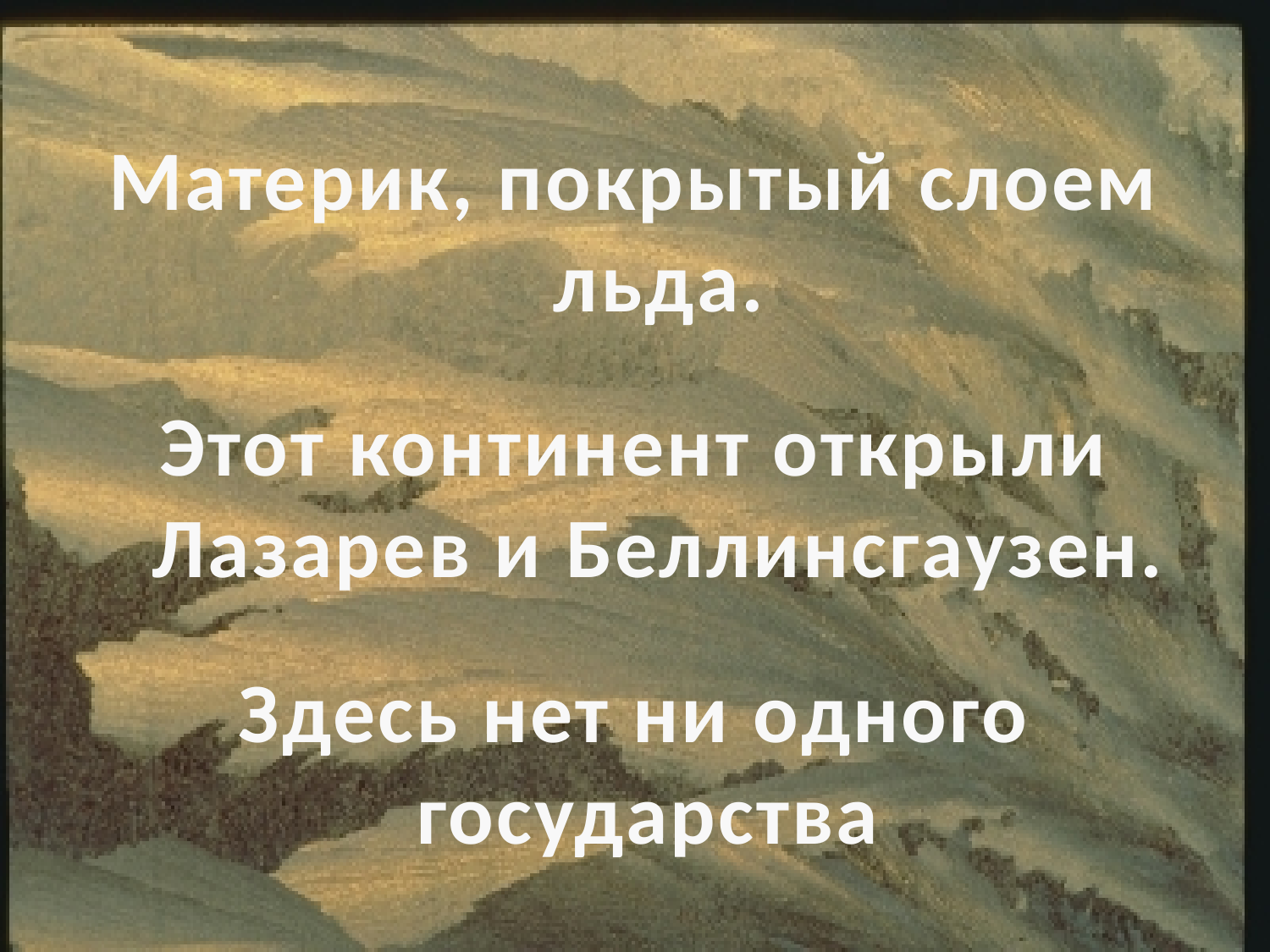

Материк, покрытый слоем льда.
Этот континент открыли Лазарев и Беллинсгаузен.
Здесь нет ни одного государства